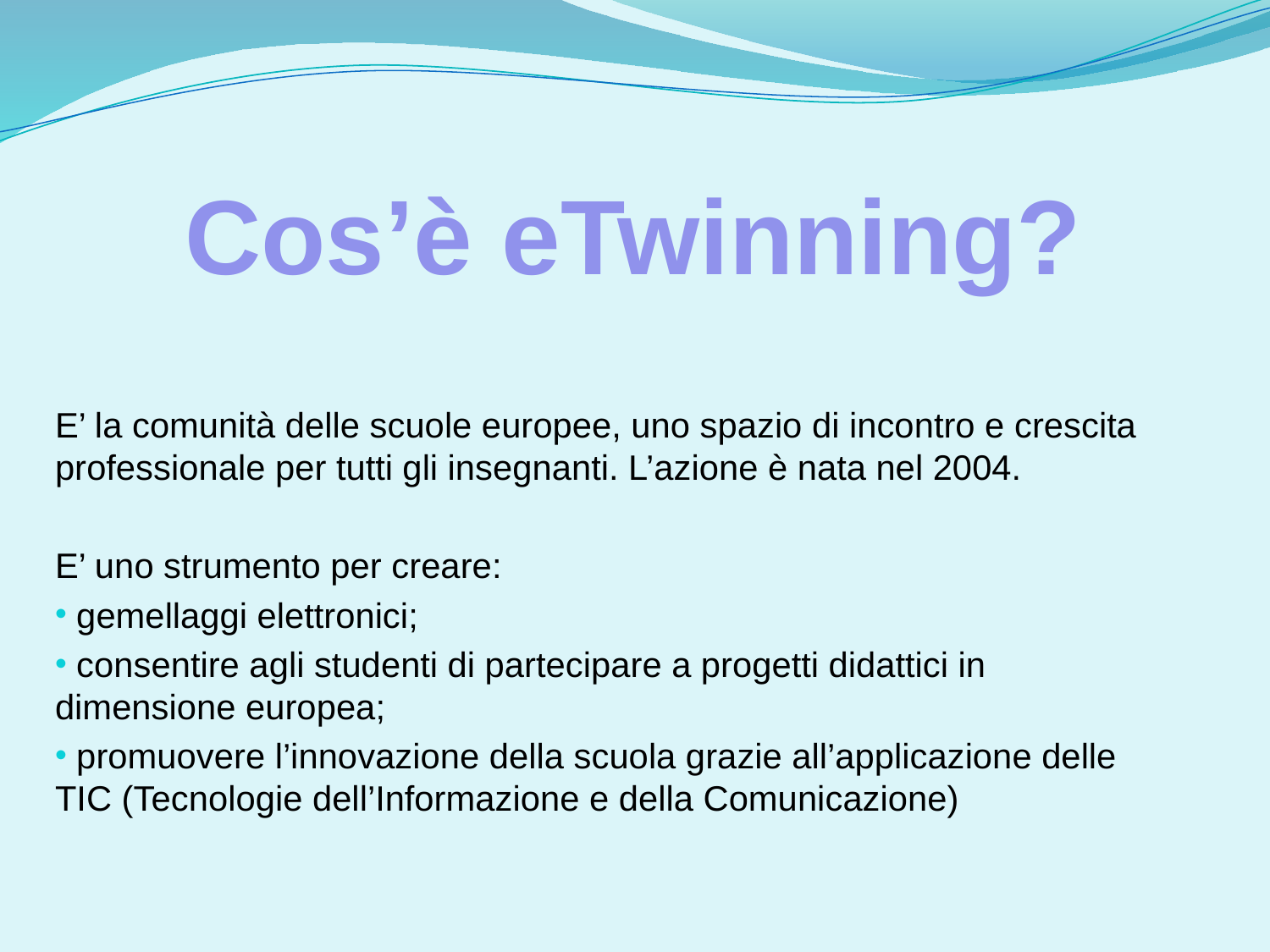

# Cos’è eTwinning?

E’ la comunità delle scuole europee, uno spazio di incontro e crescita professionale per tutti gli insegnanti. L’azione è nata nel 2004.

E’ uno strumento per creare:
 gemellaggi elettronici;
 consentire agli studenti di partecipare a progetti didattici in dimensione europea;
 promuovere l’innovazione della scuola grazie all’applicazione delle TIC (Tecnologie dell’Informazione e della Comunicazione)